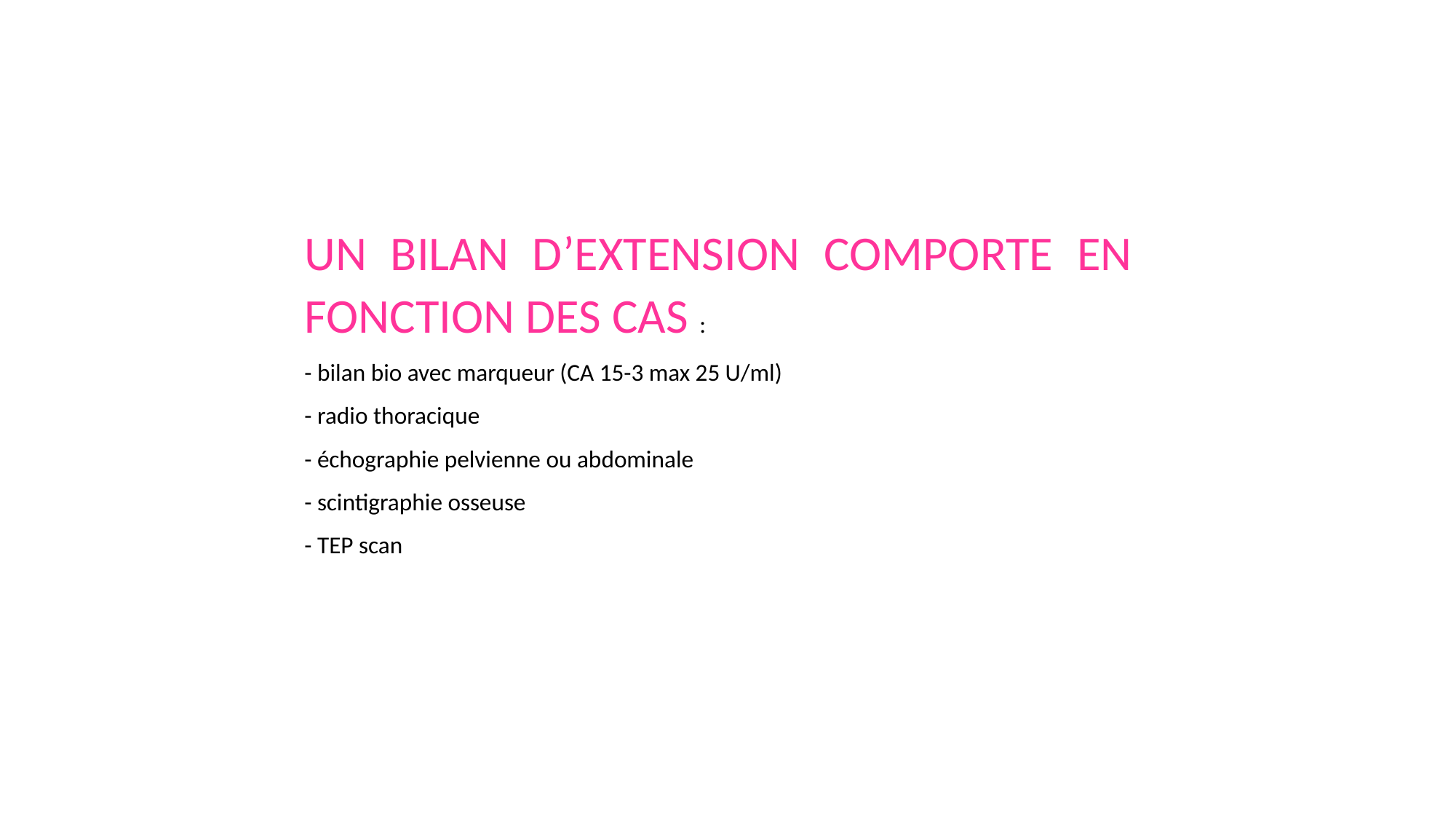

UN BILAN D’EXTENSION COMPORTE EN FONCTION DES CAS :
- bilan bio avec marqueur (CA 15-3 max 25 U/ml)
- radio thoracique
- échographie pelvienne ou abdominale
- scintigraphie osseuse
- TEP scan